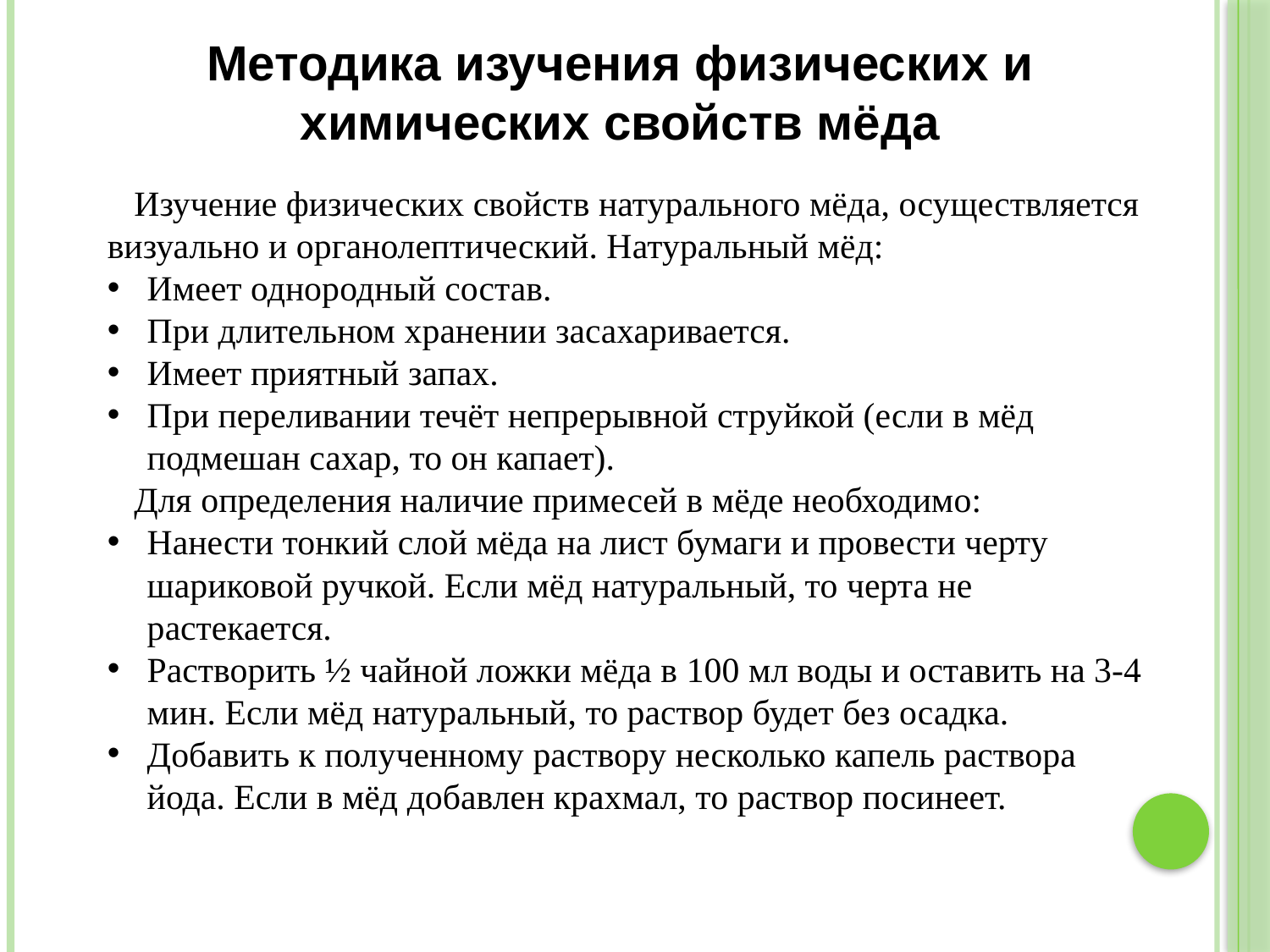

Методика изучения физических и химических свойств мёда
   Изучение физических свойств натурального мёда, осуществляется визуально и органолептический. Натуральный мёд:
Имеет однородный состав.
При длительном хранении засахаривается.
Имеет приятный запах.
При переливании течёт непрерывной струйкой (если в мёд подмешан сахар, то он капает).
   Для определения наличие примесей в мёде необходимо:
Нанести тонкий слой мёда на лист бумаги и провести черту шариковой ручкой. Если мёд натуральный, то черта не растекается.
Растворить ½ чайной ложки мёда в 100 мл воды и оставить на 3-4 мин. Если мёд натуральный, то раствор будет без осадка.
Добавить к полученному раствору несколько капель раствора йода. Если в мёд добавлен крахмал, то раствор посинеет.